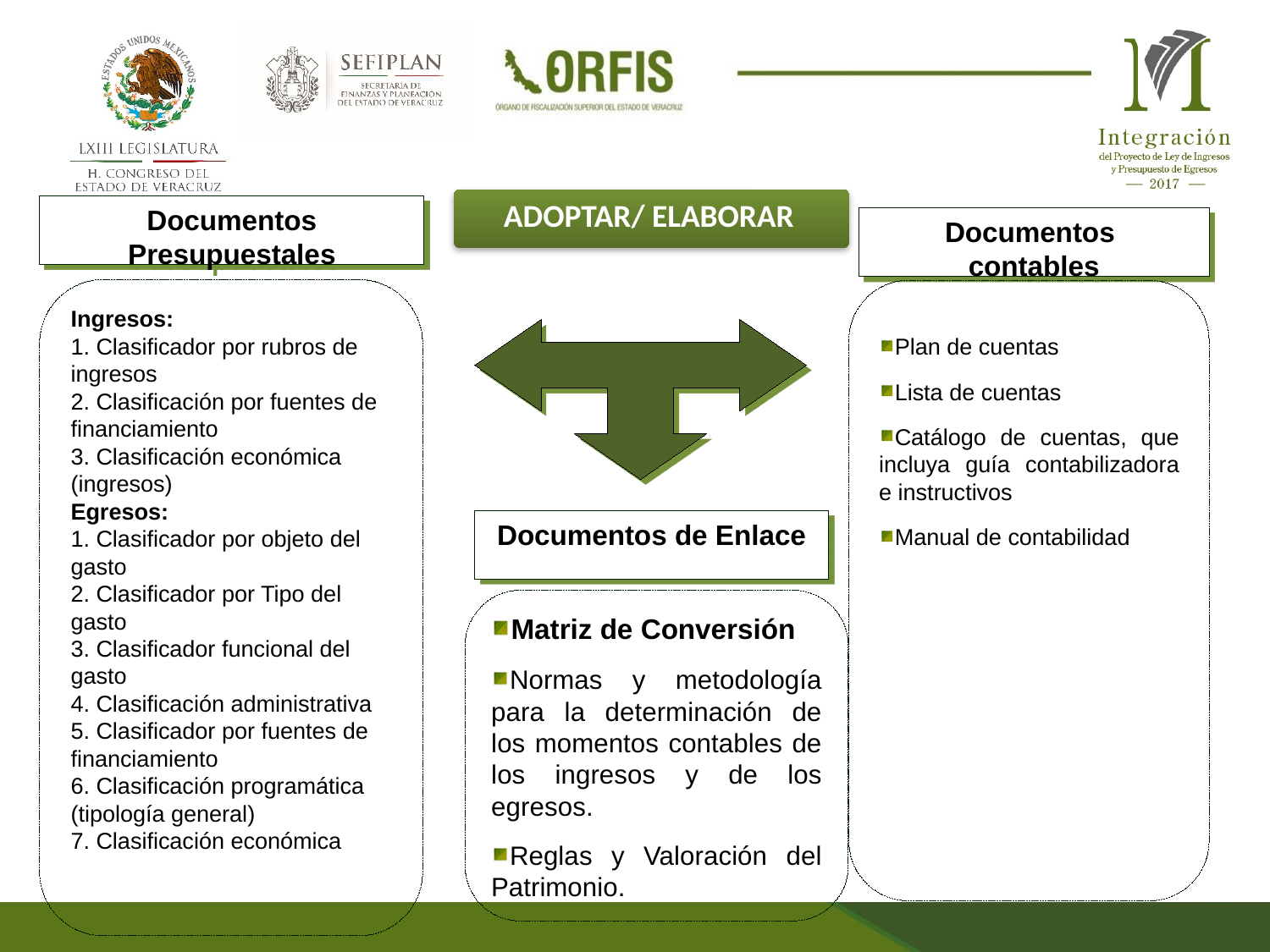

ADOPTAR/ ELABORAR

Documentos Presupuestales

Documentos
contables

Ingresos:
1. Clasificador por rubros de ingresos
2. Clasificación por fuentes de financiamiento
3. Clasificación económica (ingresos)
Egresos:
1. Clasificador por objeto del gasto
2. Clasificador por Tipo del gasto
3. Clasificador funcional del gasto
4. Clasificación administrativa
5. Clasificador por fuentes de financiamiento
6. Clasificación programática (tipología general)
7. Clasificación económica

Plan de cuentas
Lista de cuentas
Catálogo de cuentas, que incluya guía contabilizadora e instructivos
Manual de contabilidad

Documentos de Enlace

Matriz de Conversión
Normas y metodología para la determinación de los momentos contables de los ingresos y de los egresos.
Reglas y Valoración del Patrimonio.